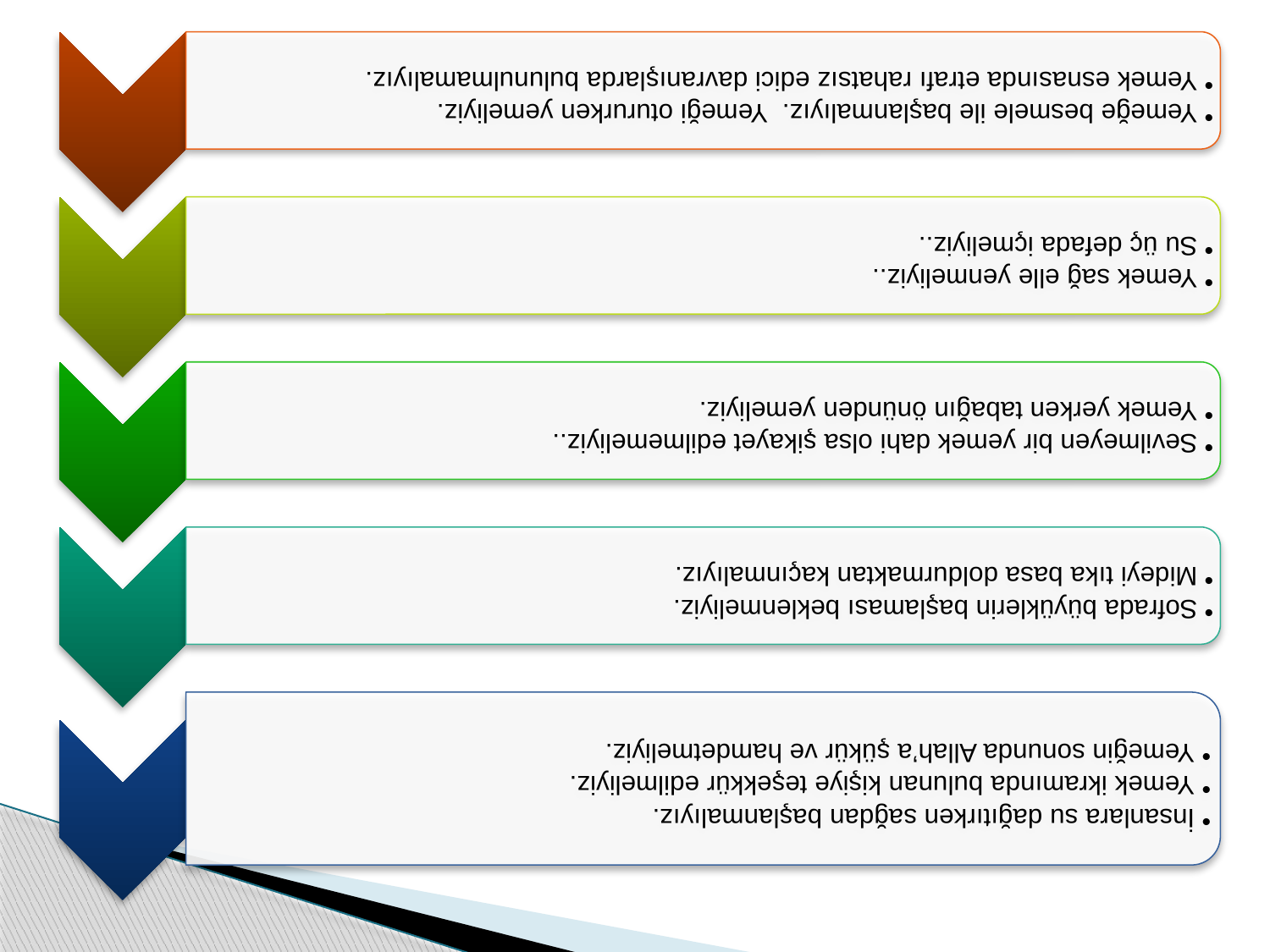

Yemeğe besmele ile başlanmalıyız.  Yemeği otururken yemeliyiz.
Yemek esnasında etrafı rahatsız edici davranışlarda bulunulmamalıyız.

Yemek sağ elle yenmeliyiz..
Su üç defada içmeliyiz..

Sevilmeyen bir yemek dahi olsa şikayet edilmemeliyiz..
Yemek yerken tabağın önünden yemeliyiz.

Sofrada büyüklerin başlaması beklenmeliyiz.
Mideyi tıka basa doldurmaktan kaçınmalıyız.

İnsanlara su dağıtırken sağdan başlanmalıyız.
Yemek ikramında bulunan kişiye teşekkür edilmeliyiz.
Yemeğin sonunda Allah’a şükür ve hamdetmeliyiz.